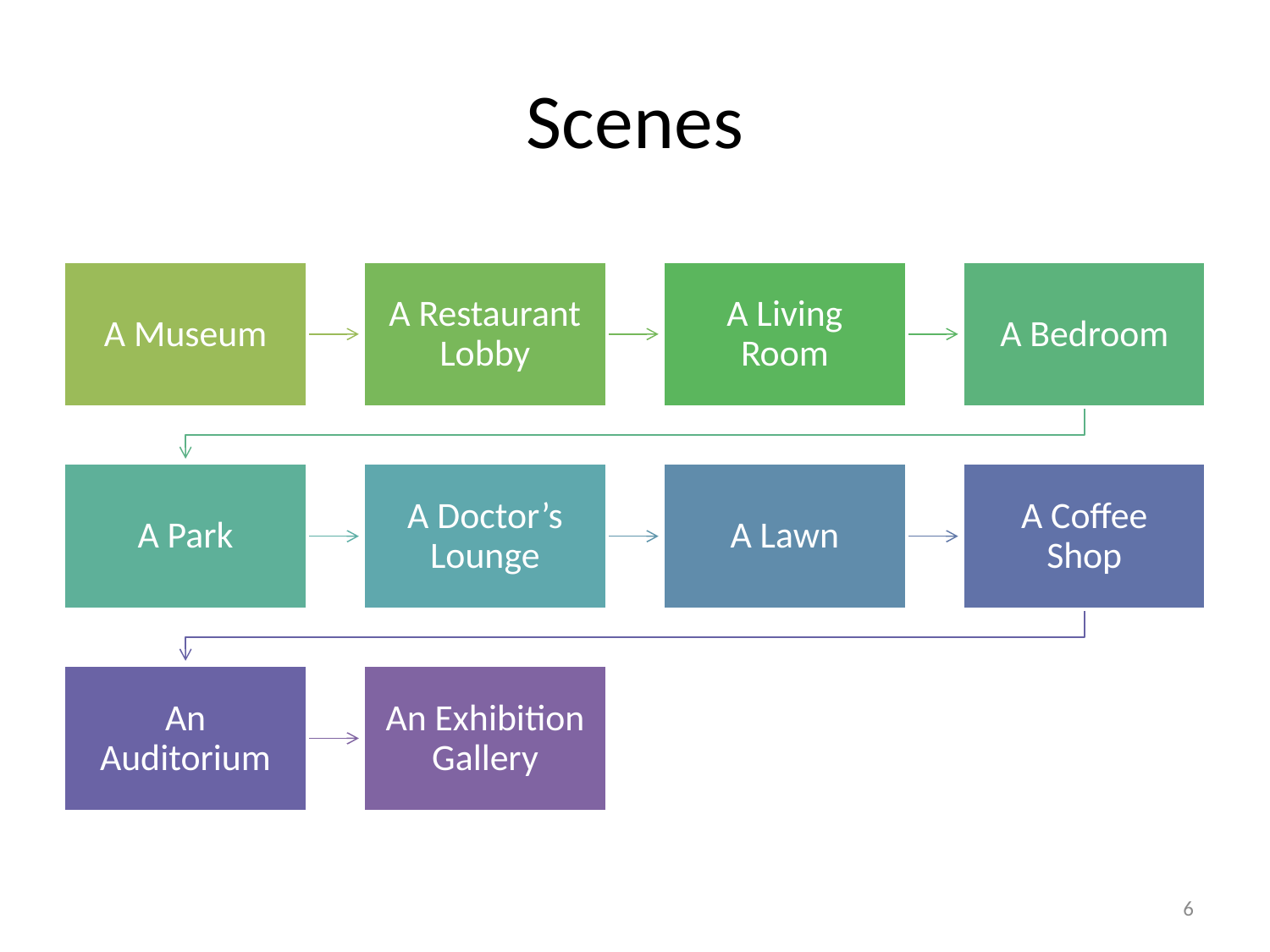

# Scenes

A Museum

A Restaurant Lobby

A Living Room

A Bedroom

A Park

A Doctor’s Lounge

A Lawn

A Coffee Shop

An Auditorium
An Exhibition Gallery
6